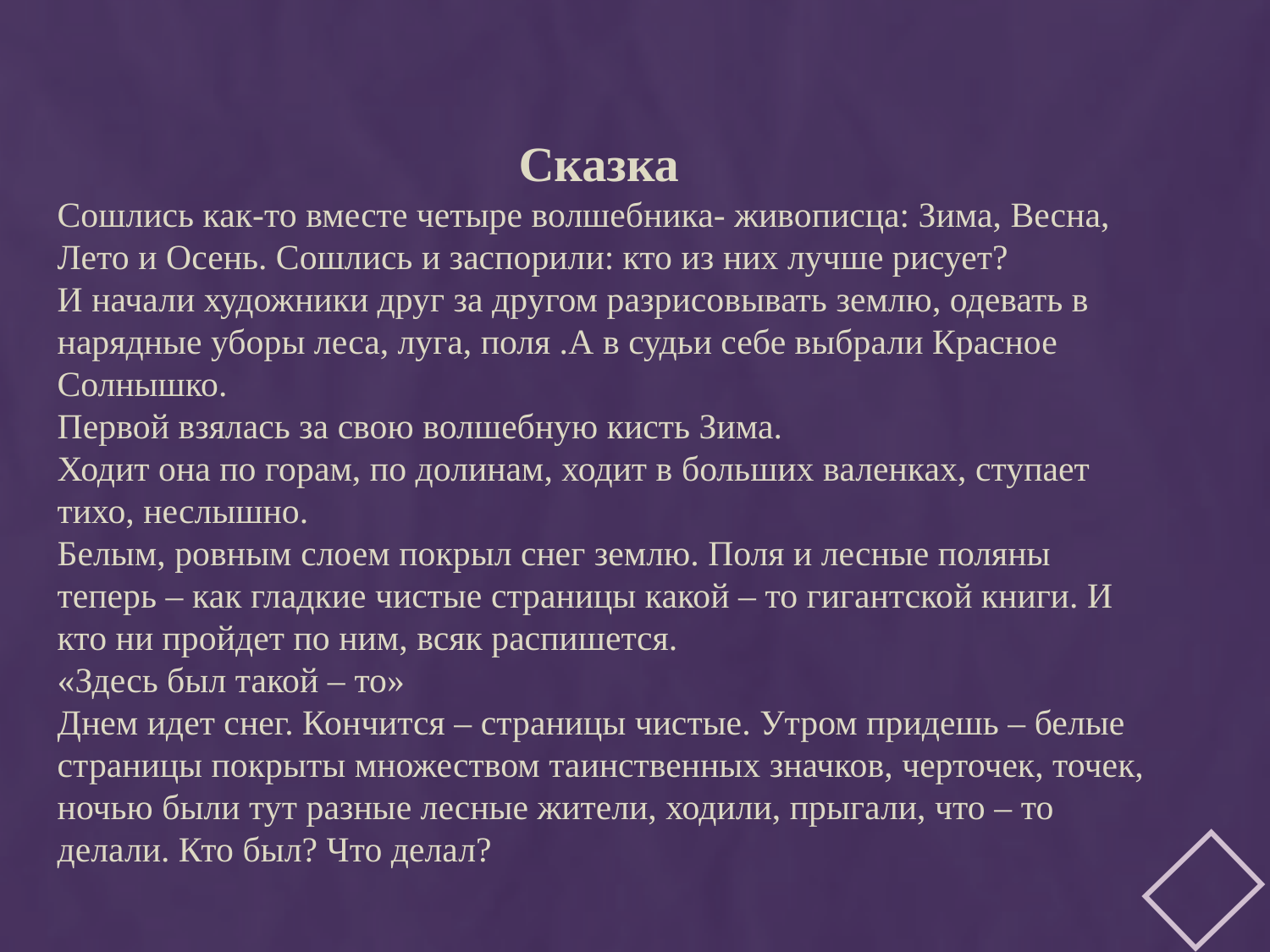

Сказка
Сошлись как-то вместе четыре волшебника- живописца: Зима, Весна, Лето и Осень. Сошлись и заспорили: кто из них лучше рисует?
И начали художники друг за другом разрисовывать землю, одевать в нарядные уборы леса, луга, поля .А в судьи себе выбрали Красное Солнышко.
Первой взялась за свою волшебную кисть Зима.
Ходит она по горам, по долинам, ходит в больших валенках, ступает тихо, неслышно.
Белым, ровным слоем покрыл снег землю. Поля и лесные поляны теперь – как гладкие чистые страницы какой – то гигантской книги. И кто ни пройдет по ним, всяк распишется.
«Здесь был такой – то»
Днем идет снег. Кончится – страницы чистые. Утром придешь – белые страницы покрыты множеством таинственных значков, черточек, точек, ночью были тут разные лесные жители, ходили, прыгали, что – то делали. Кто был? Что делал?